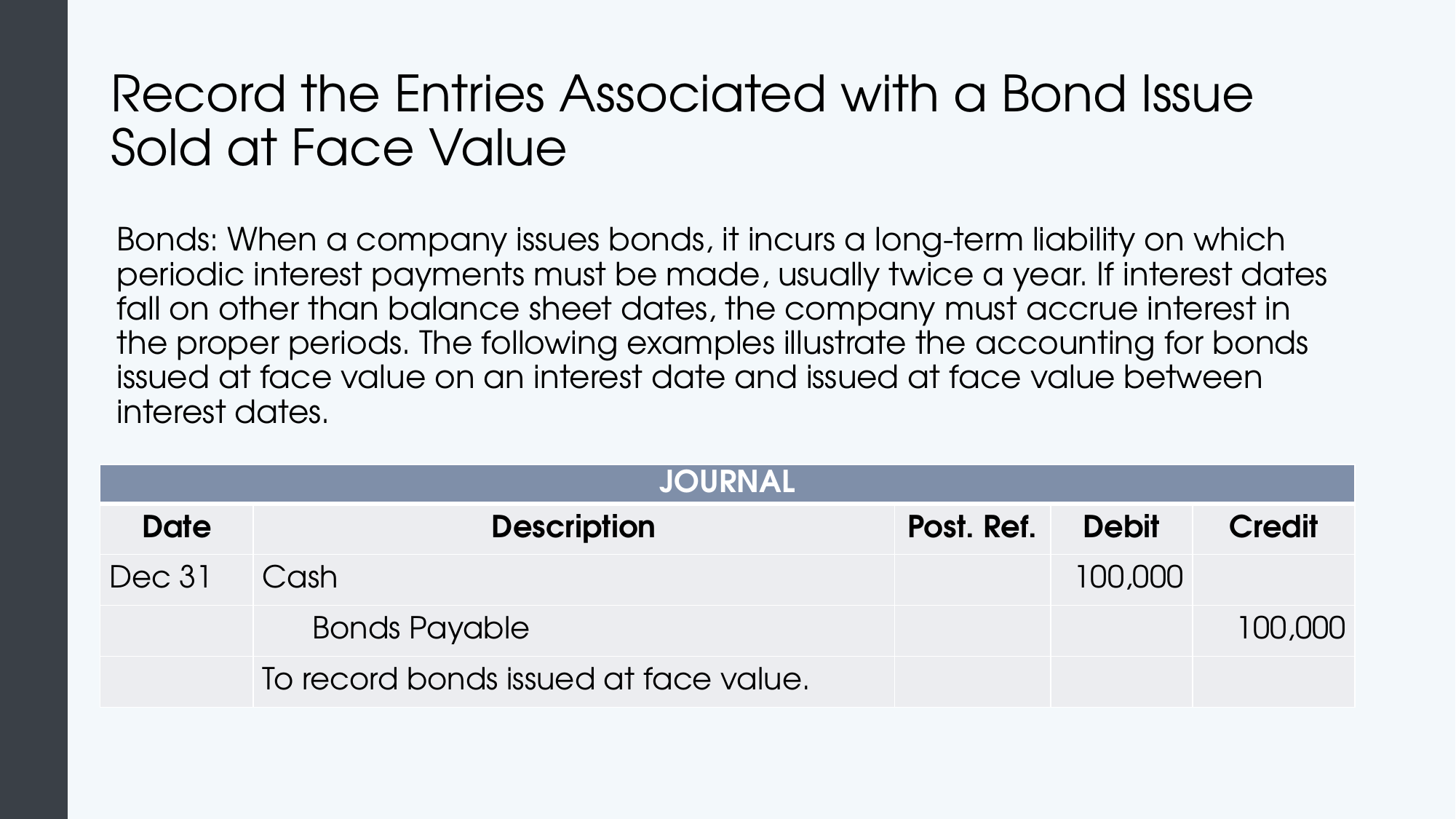

# Record the Entries Associated with a Bond Issue Sold at Face Value
Bonds: When a company issues bonds, it incurs a long-term liability on which periodic interest payments must be made, usually twice a year. If interest dates fall on other than balance sheet dates, the company must accrue interest in the proper periods. The following examples illustrate the accounting for bonds issued at face value on an interest date and issued at face value between interest dates.
| JOURNAL |  |  |  |  |
| --- | --- | --- | --- | --- |
| Date | Description | Post. Ref. | Debit | Credit |
| Dec 31 | Cash |  | 100,000 |  |
|  | Bonds Payable |  |  | 100,000 |
|  | To record bonds issued at face value. |  |  |  |